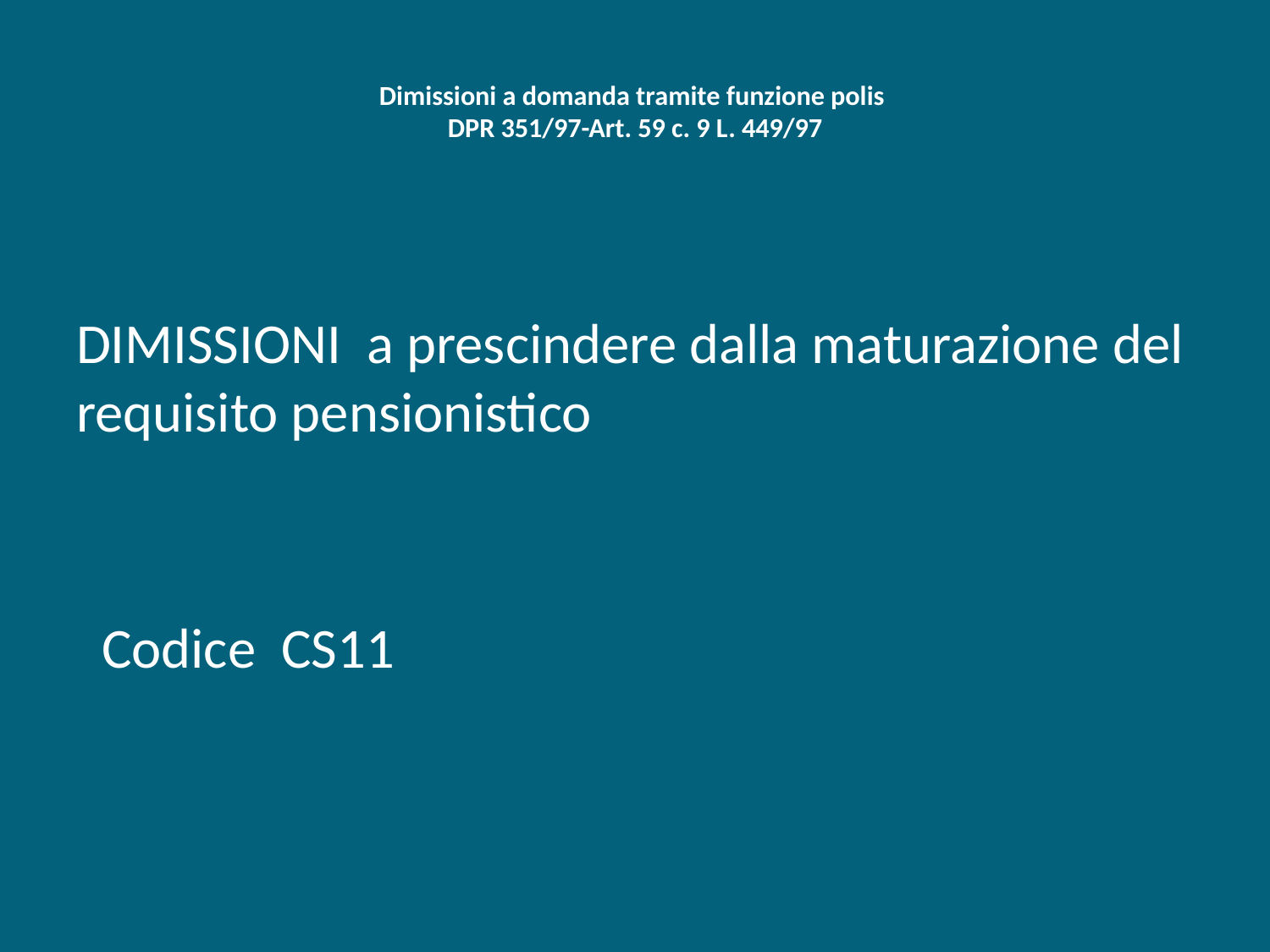

# Dimissioni a domanda tramite funzione polis DPR 351/97-Art. 59 c. 9 L. 449/97

DIMISSIONI  a prescindere dalla maturazione del requisito pensionistico

  Codice  CS11